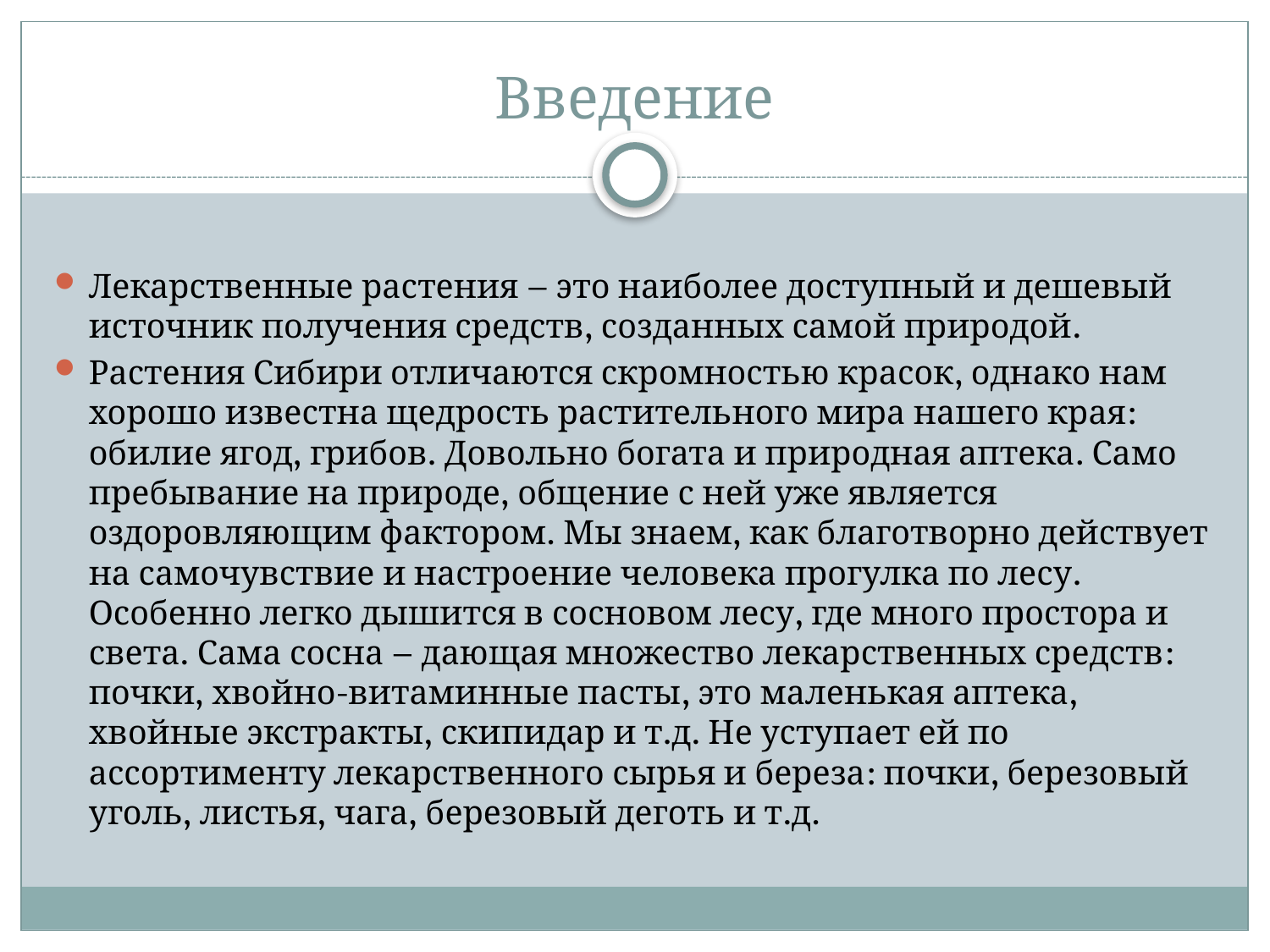

# Введение

Лекарственные растения – это наиболее доступный и дешевый источник получения средств, созданных самой природой.
Растения Сибири отличаются скромностью красок, однако нам хорошо известна щедрость растительного мира нашего края: обилие ягод, грибов. Довольно богата и природная аптека. Само пребывание на природе, общение с ней уже является оздоровляющим фактором. Мы знаем, как благотворно действует на самочувствие и настроение человека прогулка по лесу. Особенно легко дышится в сосновом лесу, где много простора и света. Сама сосна – дающая множество лекарственных средств: почки, хвойно-витаминные пасты, это маленькая аптека, хвойные экстракты, скипидар и т.д. Не уступает ей по ассортименту лекарственного сырья и береза: почки, березовый уголь, листья, чага, березовый деготь и т.д.